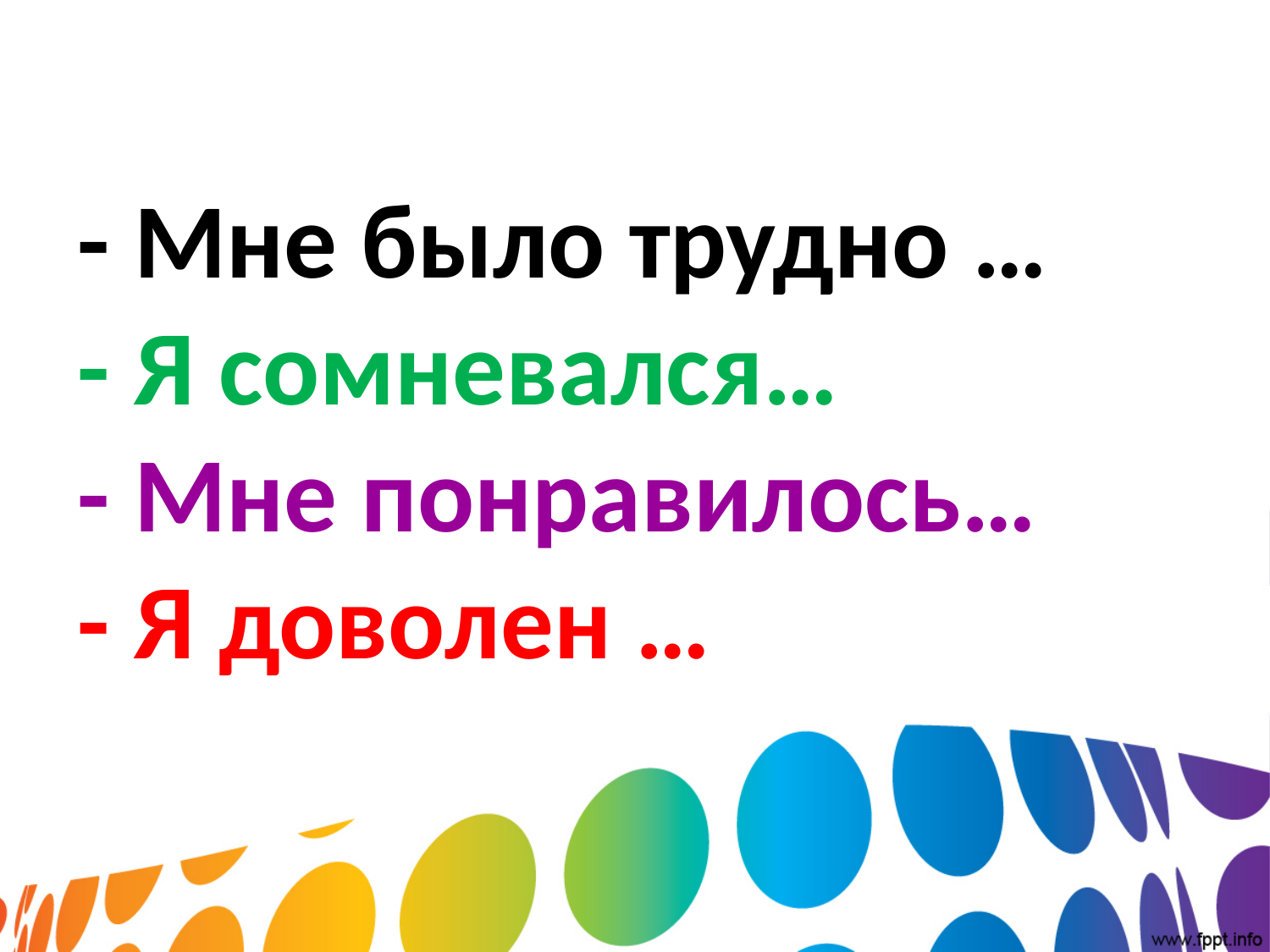

#
- Мне было трудно …
- Я сомневался…
- Мне понравилось…
- Я доволен …